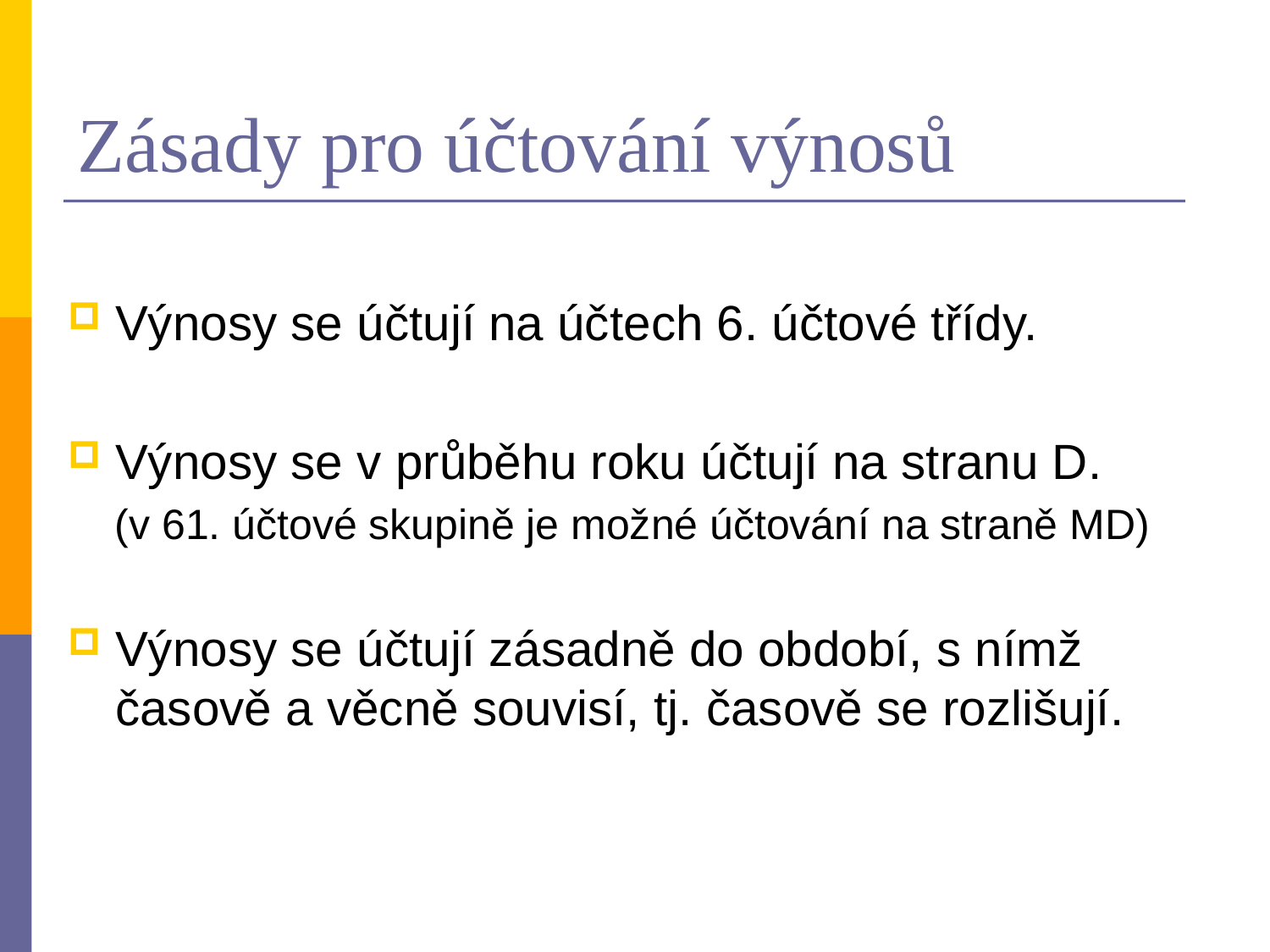

# Zásady pro účtování výnosů

Výnosy se účtují na účtech 6. účtové třídy.

Výnosy se v průběhu roku účtují na stranu D.
    (v 61. účtové skupině je možné účtování na straně MD)

Výnosy se účtují zásadně do období, s nímž časově a věcně souvisí, tj. časově se rozlišují.